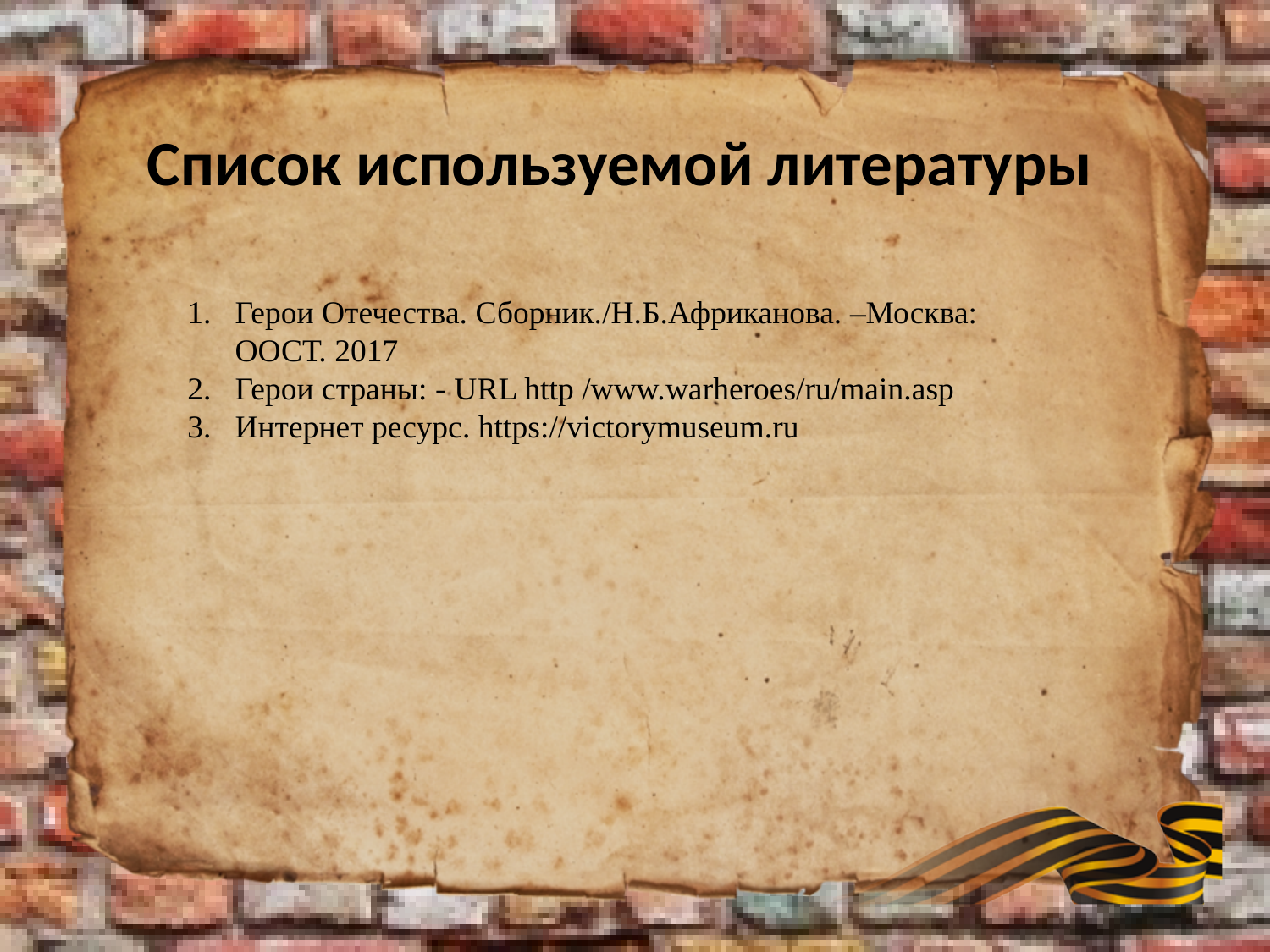

Список используемой литературы
Герои Отечества. Сборник./Н.Б.Африканова. –Москва: ООСТ. 2017
Герои страны: - URL http /www.warheroes/ru/main.asp
Интернет ресурс. https://victorymuseum.ru